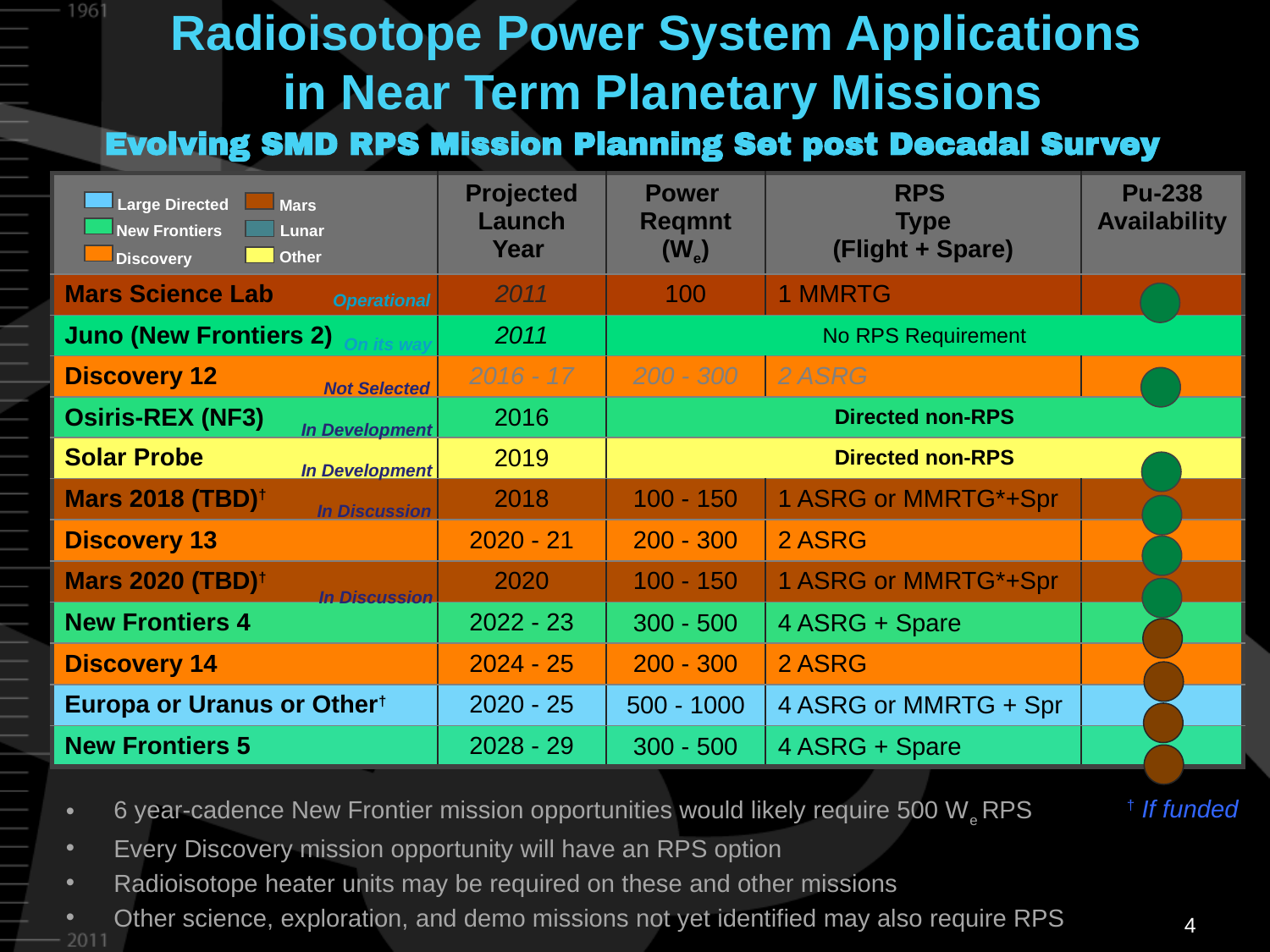

# Radioisotope Power System Applications in Near Term Planetary Missions
Evolving SMD RPS Mission Planning Set post Decadal Survey
|  | Projected Launch Year | Power Reqmnt (We) | RPS Type (Flight + Spare) | Pu-238 Availability |
| --- | --- | --- | --- | --- |
| Mars Science Lab | 2011 | 100 | 1 MMRTG |  |
| Juno (New Frontiers 2) | 2011 | No RPS Requirement |  |  |
| Discovery 12 | 2016 - 17 | 200 - 300 | 2 ASRG |  |
| Osiris-REX (NF3) | 2016 | Directed non-RPS |  |  |
| Solar Probe | 2019 | Directed non-RPS |  |  |
| Mars 2018 (TBD)† | 2018 | 100 - 150 | 1 ASRG or MMRTG\*+Spr |  |
| Discovery 13 | 2020 - 21 | 200 - 300 | 2 ASRG |  |
| Mars 2020 (TBD)† | 2020 | 100 - 150 | 1 ASRG or MMRTG\*+Spr |  |
| New Frontiers 4 | 2022 - 23 | 300 - 500 | 4 ASRG + Spare |  |
| Discovery 14 | 2024 - 25 | 200 - 300 | 2 ASRG |  |
| Europa or Uranus or Other† | 2020 - 25 | 500 - 1000 | 4 ASRG or MMRTG + Spr |  |
| New Frontiers 5 | 2028 - 29 | 300 - 500 | 4 ASRG + Spare |  |
Large Directed
Mars

New Frontiers
Lunar

Other
Discovery

Operational
On its way

Not Selected
In Development

In Development
In Discussion

In Discussion

† If funded
6 year-cadence New Frontier mission opportunities would likely require 500 We RPS
Every Discovery mission opportunity will have an RPS option
Radioisotope heater units may be required on these and other missions
Other science, exploration, and demo missions not yet identified may also require RPS